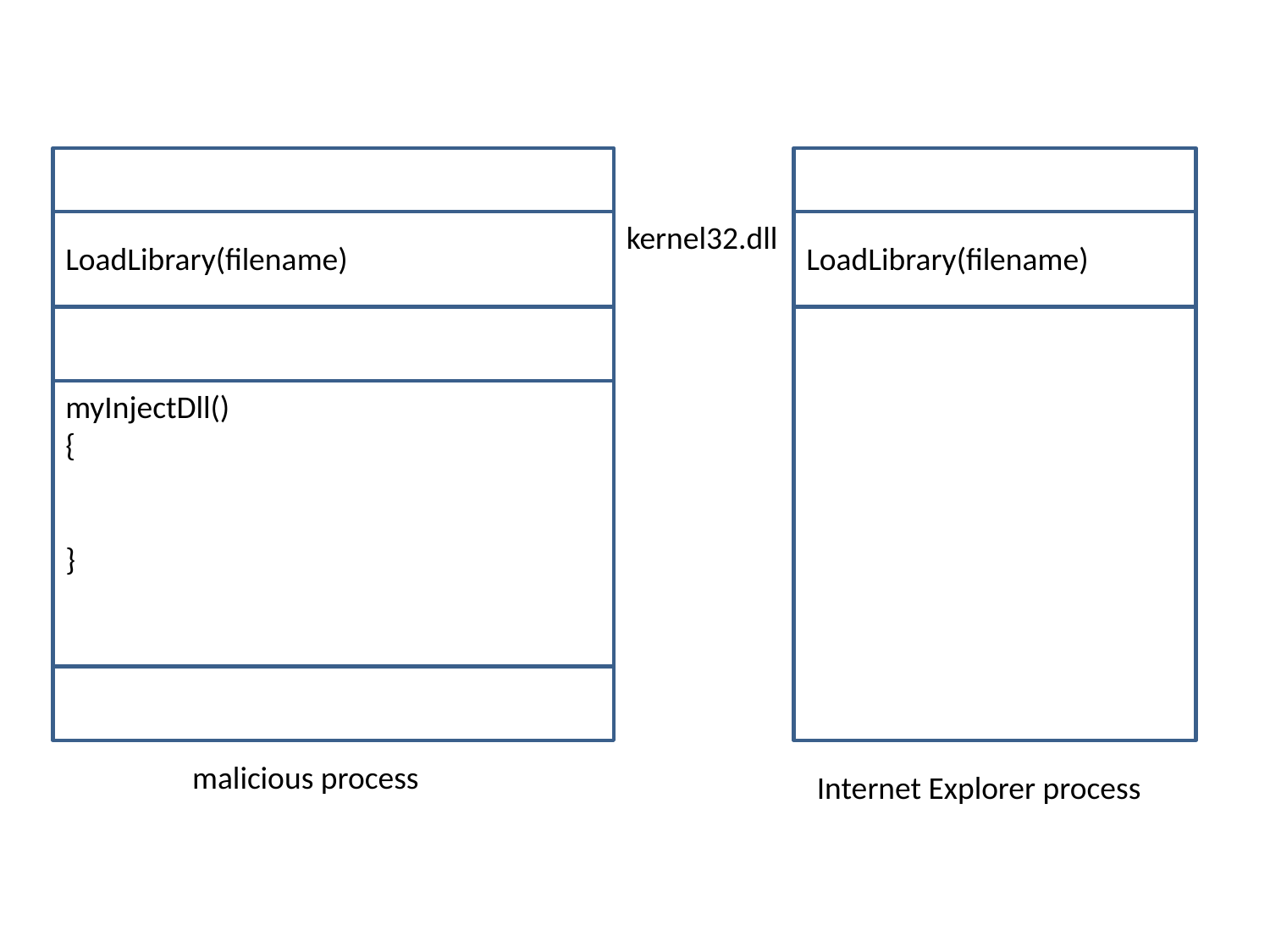

LoadLibrary(filename)

kernel32.dll

LoadLibrary(filename)
myInjectDll()
{

}
malicious process
Internet Explorer process